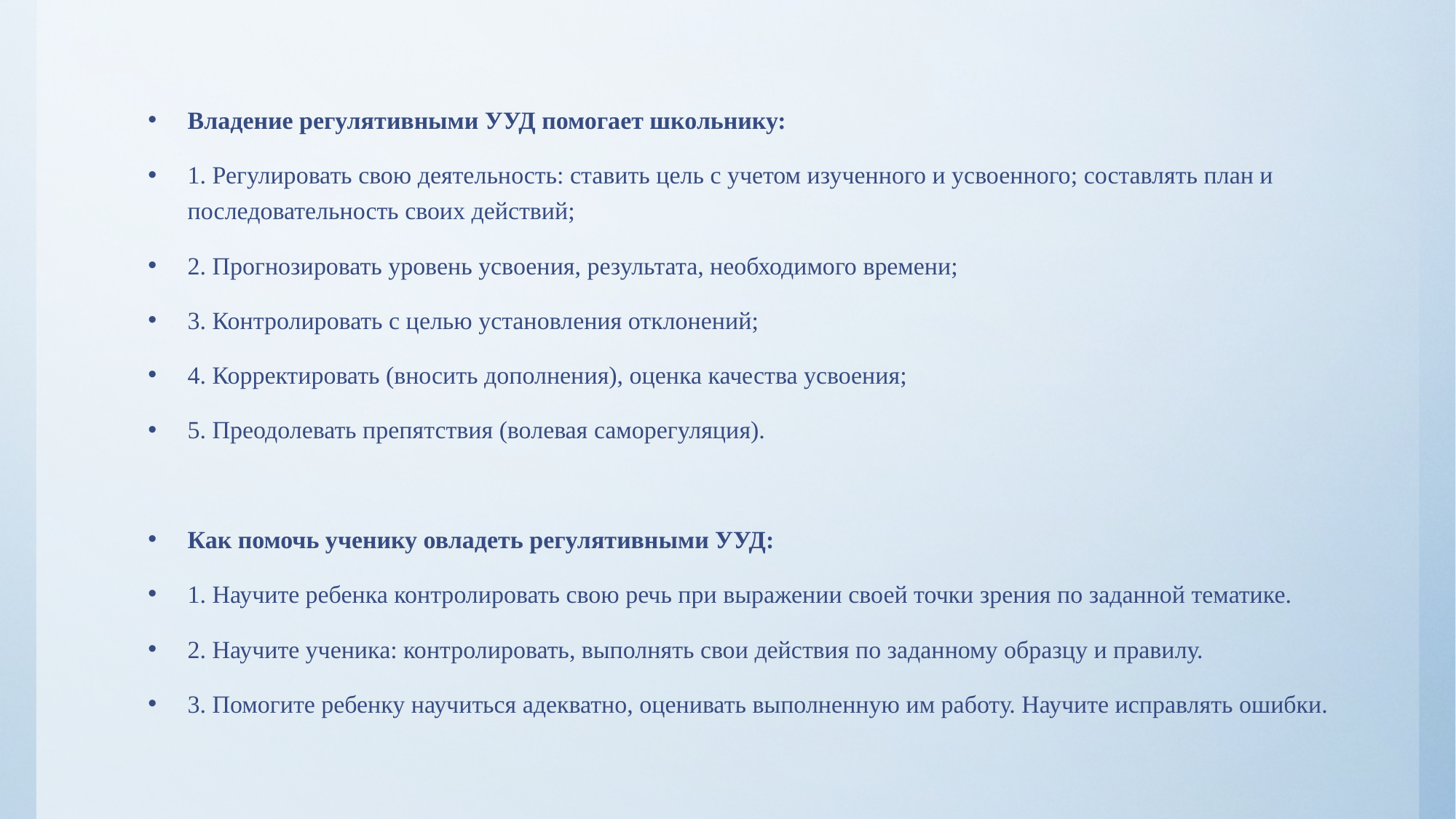

Владение регулятивными УУД помогает школьнику:
1. Регулировать свою деятельность: ставить цель с учетом изученного и усвоенного; составлять план и последовательность своих действий;
2. Прогнозировать уровень усвоения, результата, необходимого времени;
3. Контролировать с целью установления отклонений;
4. Корректировать (вносить дополнения), оценка качества усвоения;
5. Преодолевать препятствия (волевая саморегуляция).

Как помочь ученику овладеть регулятивными УУД:
1. Научите ребенка контролировать свою речь при выражении своей точки зрения по заданной тематике.
2. Научите ученика: контролировать, выполнять свои действия по заданному образцу и правилу.
3. Помогите ребенку научиться адекватно, оценивать выполненную им работу. Научите исправлять ошибки.